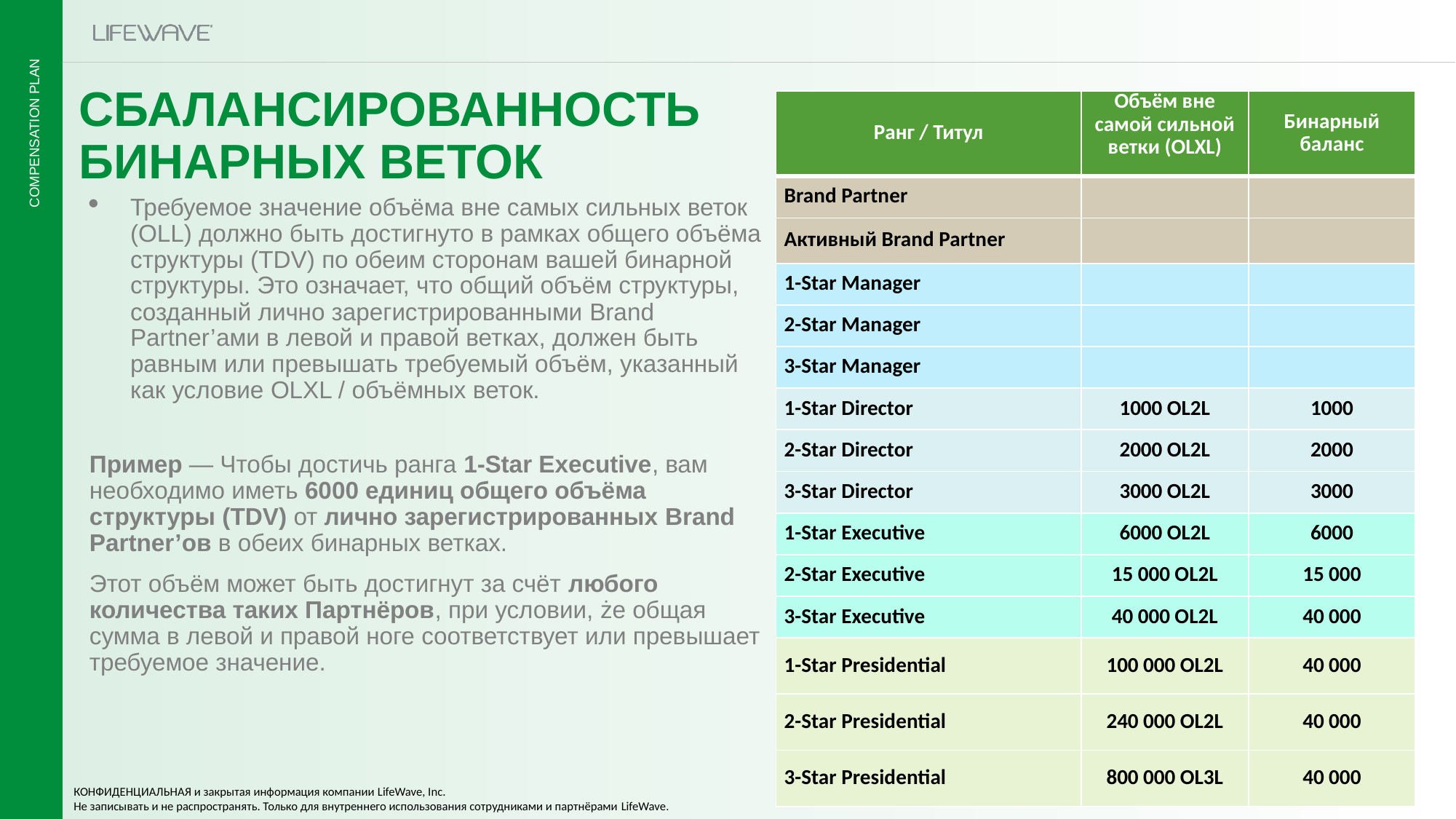

СБАЛАНСИРОВАННОСТЬ БИНАРНЫХ ВЕТОК
| Ранг / Титул | Объём вне самой сильной ветки (OLXL) | Бинарный баланс |
| --- | --- | --- |
| Brand Partner |  |  |
| Активный Brand Partner |  |  |
| 1-Star Manager |  |  |
| 2-Star Manager |  |  |
| 3-Star Manager |  |  |
| 1-Star Director | 1000 OL2L | 1000 |
| 2-Star Director | 2000 OL2L | 2000 |
| 3-Star Director | 3000 OL2L | 3000 |
| 1-Star Executive | 6000 OL2L | 6000 |
| 2-Star Executive | 15 000 OL2L | 15 000 |
| 3-Star Executive | 40 000 OL2L | 40 000 |
| 1-Star Presidential | 100 000 OL2L | 40 000 |
| 2-Star Presidential | 240 000 OL2L | 40 000 |
| 3-Star Presidential | 800 000 OL3L | 40 000 |
Требуемое значение объёма вне самых сильных веток (OLL) должно быть достигнуто в рамках общего объёма структуры (TDV) по обеим сторонам вашей бинарной структуры. Это означает, что общий объём структуры, созданный лично зарегистрированными Brand Partner’ами в левой и правой ветках, должен быть равным или превышать требуемый объём, указанный как условие OLXL / объёмных веток.

Пример — Чтобы достичь ранга 1-Star Executive, вам необходимо иметь 6000 единиц общего объёма структуры (TDV) от лично зарегистрированных Brand Partner’ов в обеих бинарных ветках.
Этот объём может быть достигнут за счёт любого количества таких Партнёров, при условии, że общая сумма в левой и правой ноге соответствует или превышает требуемое значение.

КОНФИДЕНЦИАЛЬНАЯ и закрытая информация компании LifeWave, Inc.
Не записывать и не распространять. Только для внутреннего использования сотрудниками и партнёрами LifeWave.